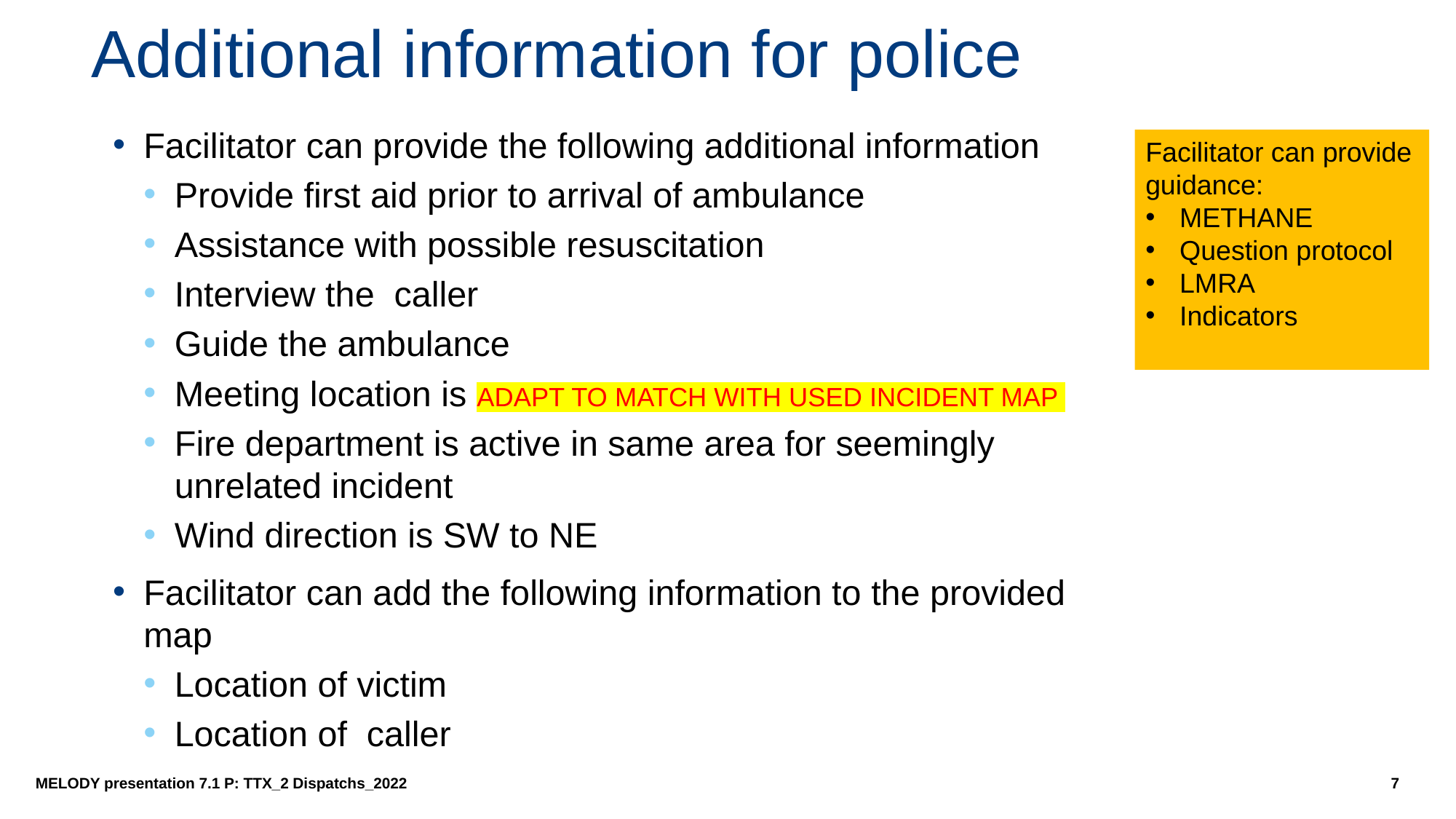

# Additional information for police
Facilitator can provide the following additional information
Provide first aid prior to arrival of ambulance
Assistance with possible resuscitation
Interview the  caller
Guide the ambulance
Meeting location is ADAPT TO MATCH WITH USED INCIDENT MAP
Fire department is active in same area for seemingly unrelated incident
Wind direction is SW to NE
Facilitator can add the following information to the provided map
Location of victim
Location of  caller

Facilitator can provide guidance:
METHANE
Question protocol
LMRA
Indicators

MELODY presentation 7.1 P: TTX_2 Dispatchs_2022
7